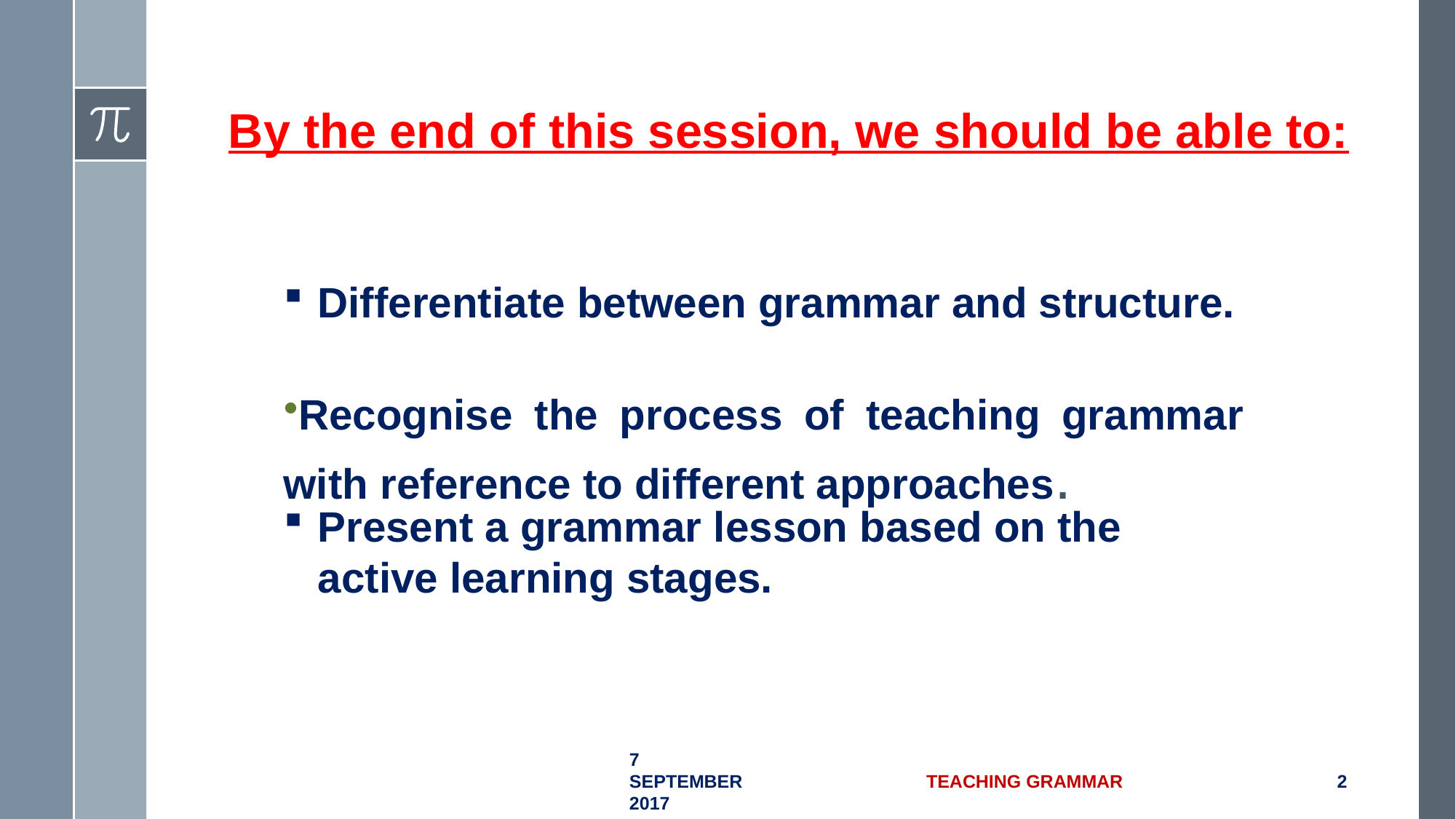

By the end of this session, we should be able to:
Differentiate between grammar and structure.
Recognise the process of teaching grammar with reference to different approaches.
Present a grammar lesson based on the active learning stages.
7 September 2017
Teaching Grammar
2